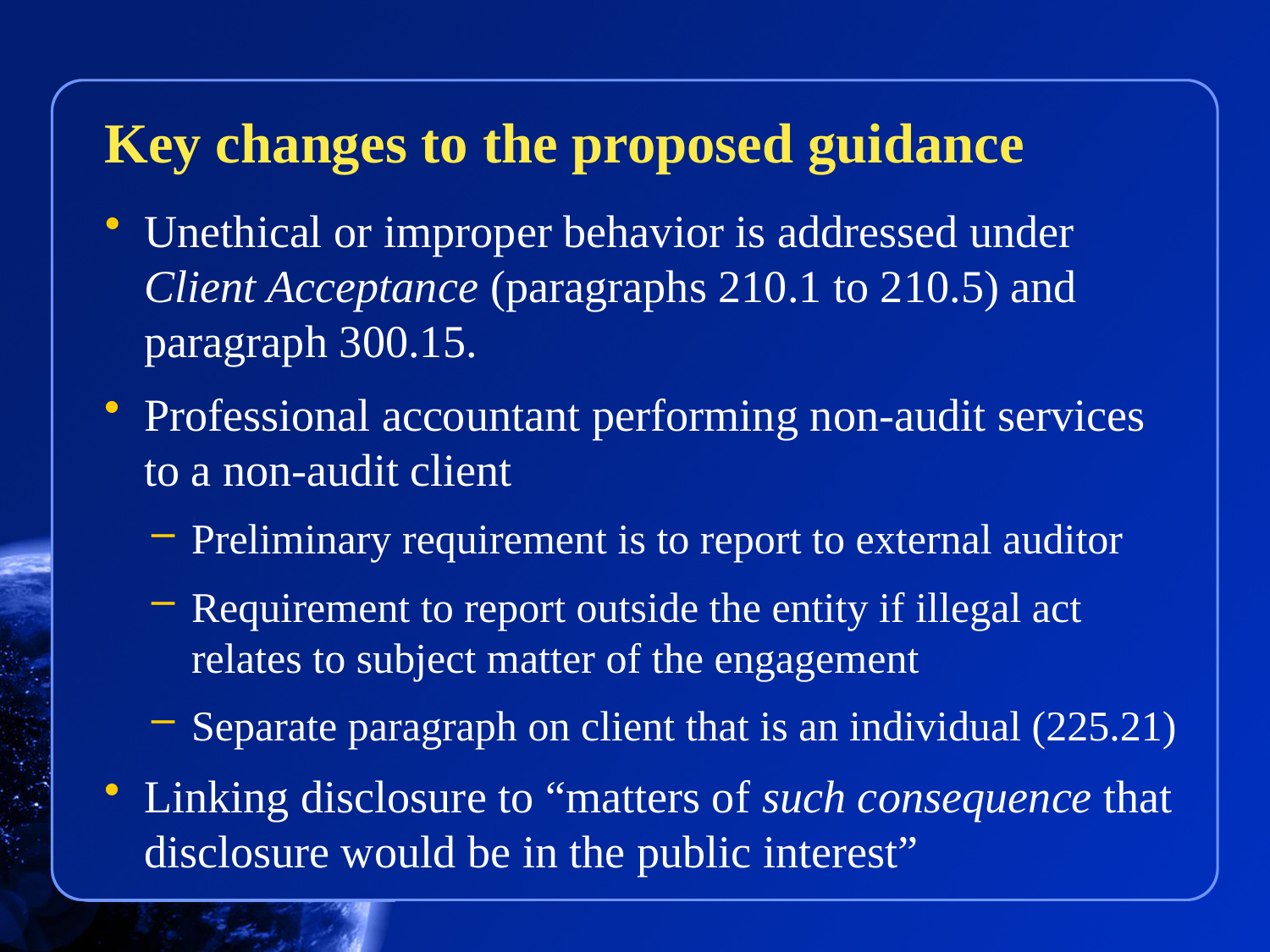

Key changes to the proposed guidance
Unethical or improper behavior is addressed under Client Acceptance (paragraphs 210.1 to 210.5) and paragraph 300.15.
Professional accountant performing non-audit services to a non-audit client
Preliminary requirement is to report to external auditor
Requirement to report outside the entity if illegal act relates to subject matter of the engagement
Separate paragraph on client that is an individual (225.21)
Linking disclosure to “matters of such consequence that disclosure would be in the public interest”